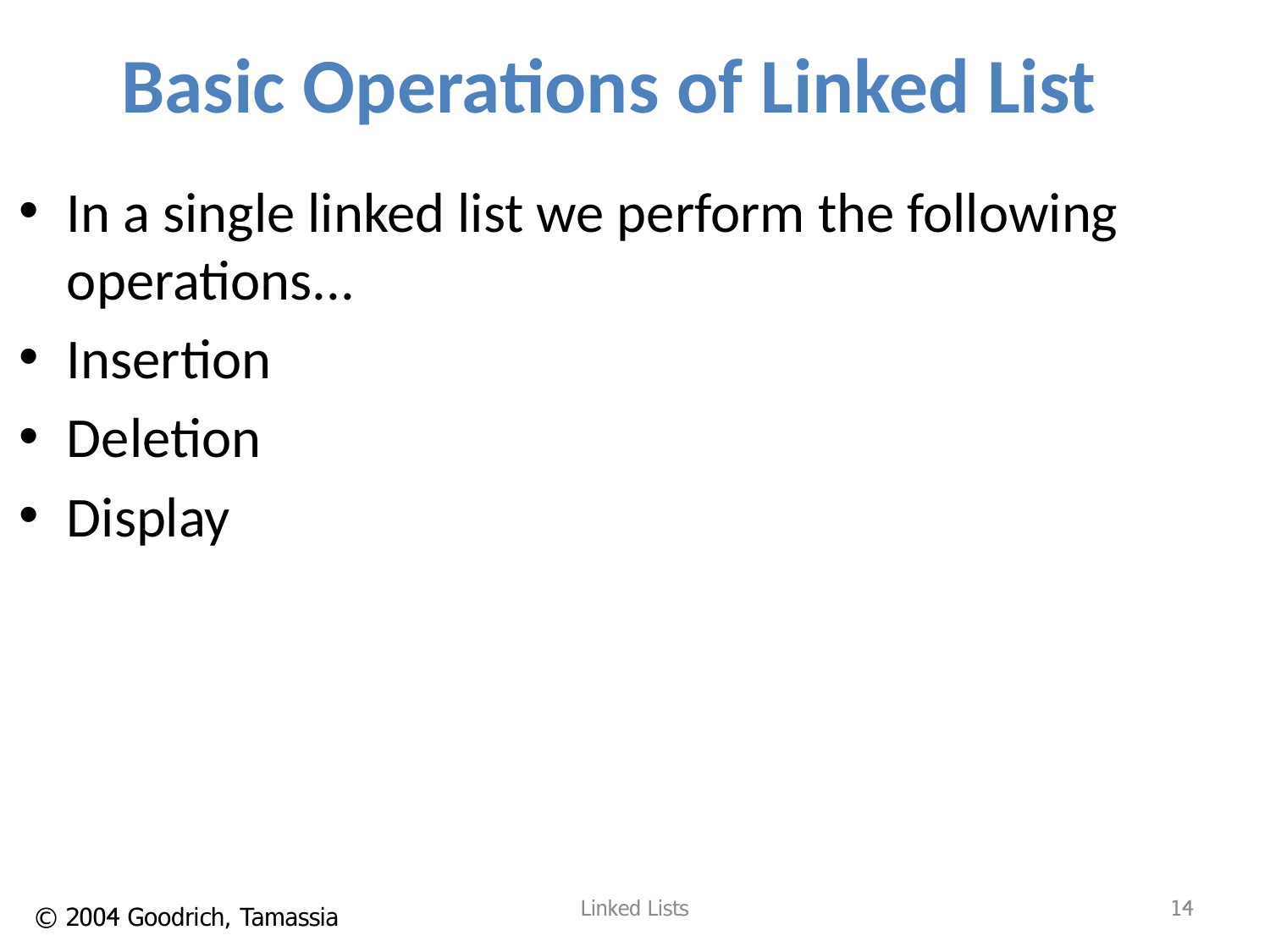

# Basic Operations of Linked List
In a single linked list we perform the following operations...
Insertion
Deletion
Display

Linked Lists
14